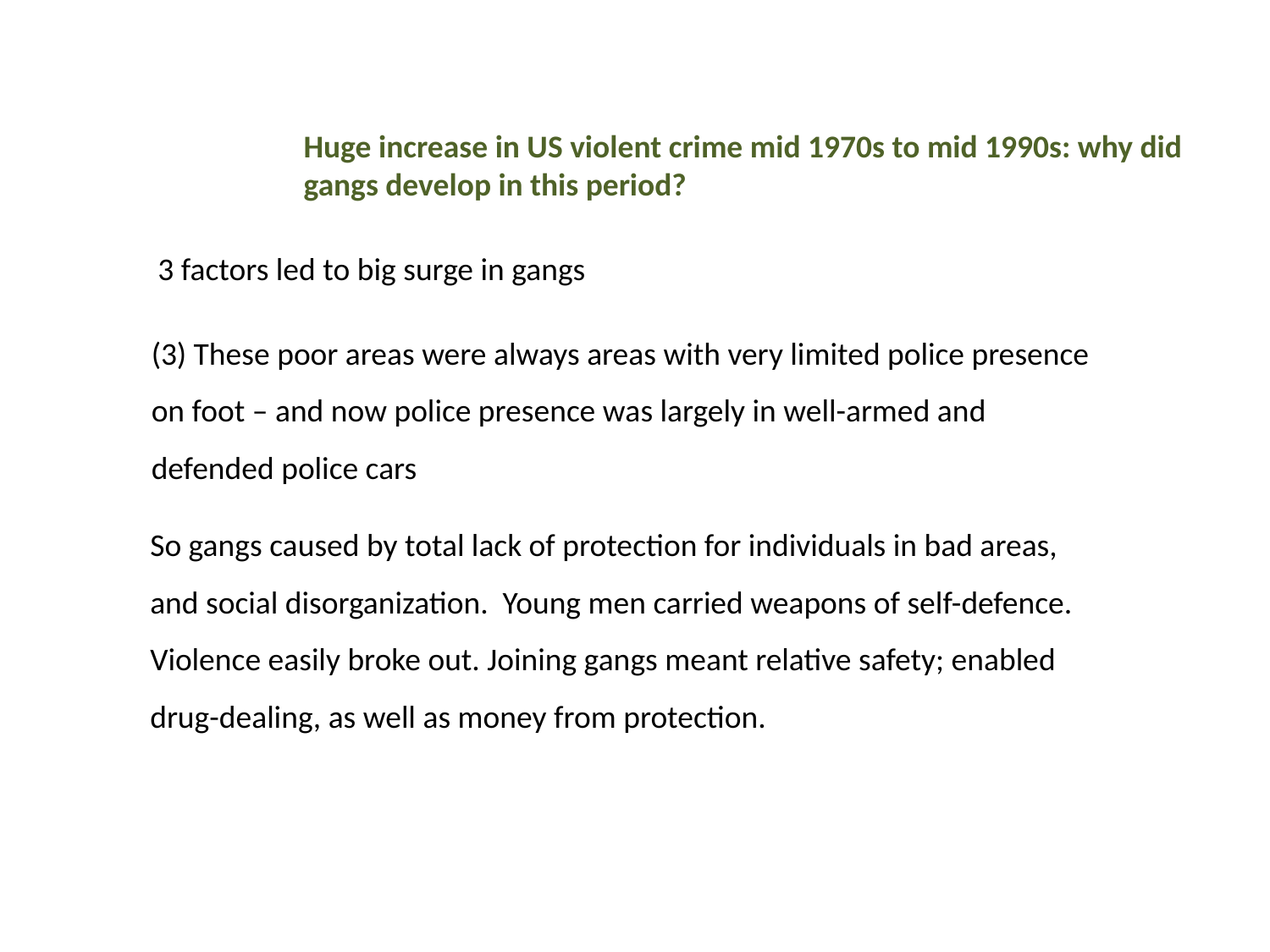

Huge increase in US violent crime mid 1970s to mid 1990s: why did gangs develop in this period?
3 factors led to big surge in gangs
(3) These poor areas were always areas with very limited police presence on foot – and now police presence was largely in well-armed and defended police cars
So gangs caused by total lack of protection for individuals in bad areas, and social disorganization.  Young men carried weapons of self-defence.  Violence easily broke out. Joining gangs meant relative safety; enabled drug-dealing, as well as money from protection.